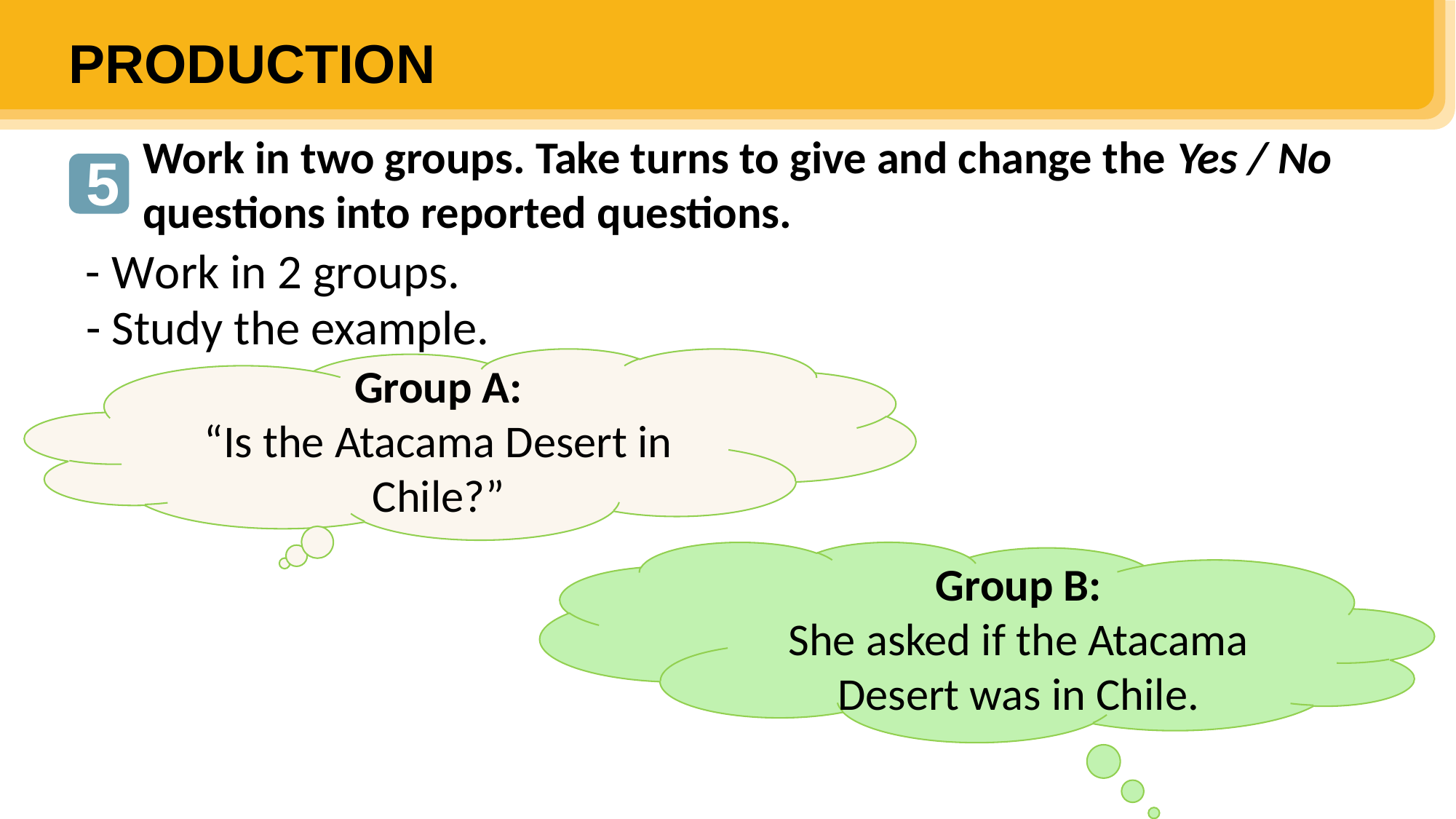

PRODUCTION
Work in two groups. Take turns to give and change the Yes / No questions into reported questions.
5

- Work in 2 groups.
- Study the example.
Group A:
“Is the Atacama Desert in Chile?”
Group B:
She asked if the Atacama Desert was in Chile.